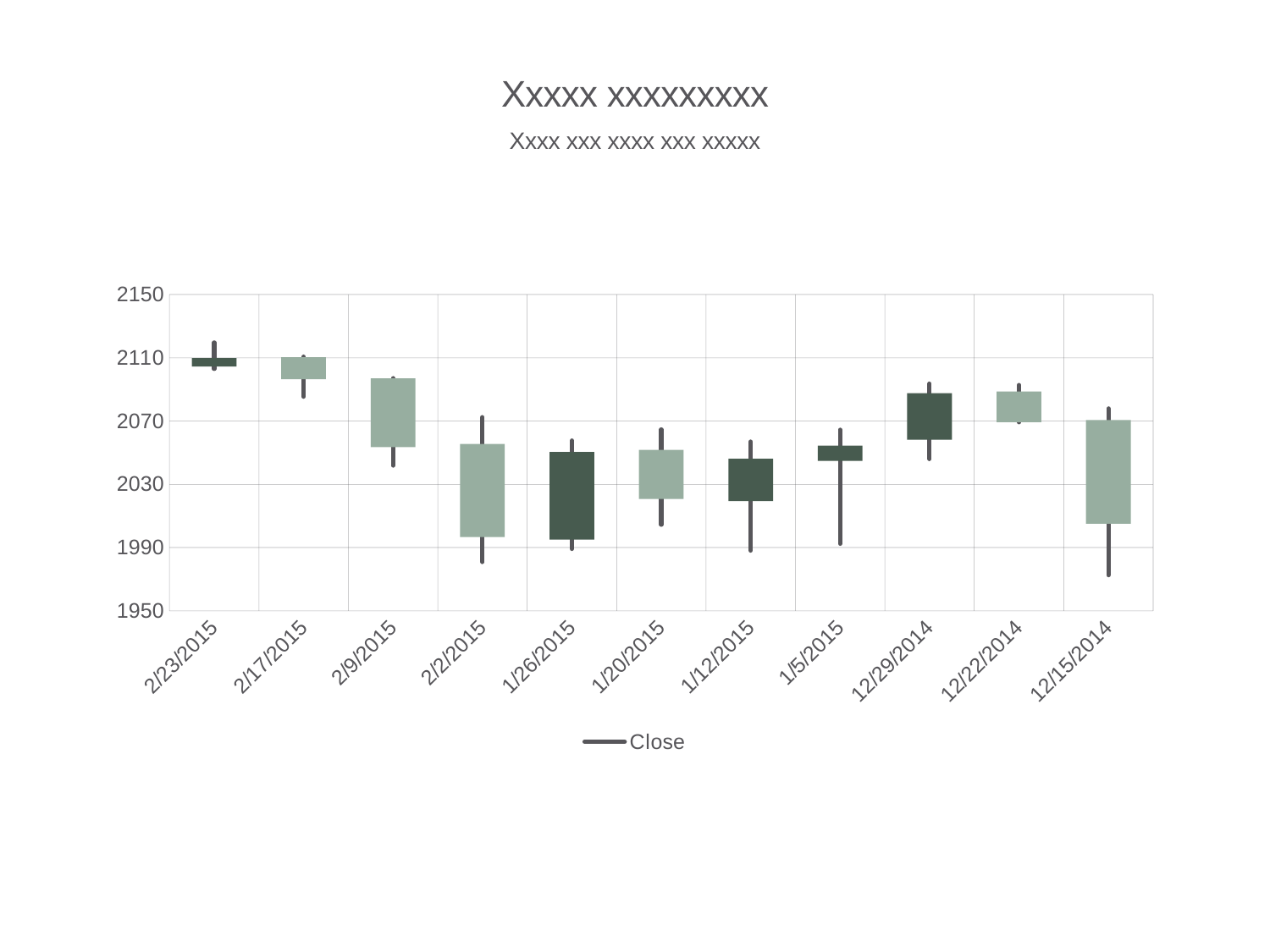

# Xxxxx xxxxxxxxx
Xxxx xxx xxxx xxx xxxxx

[unsupported chart]